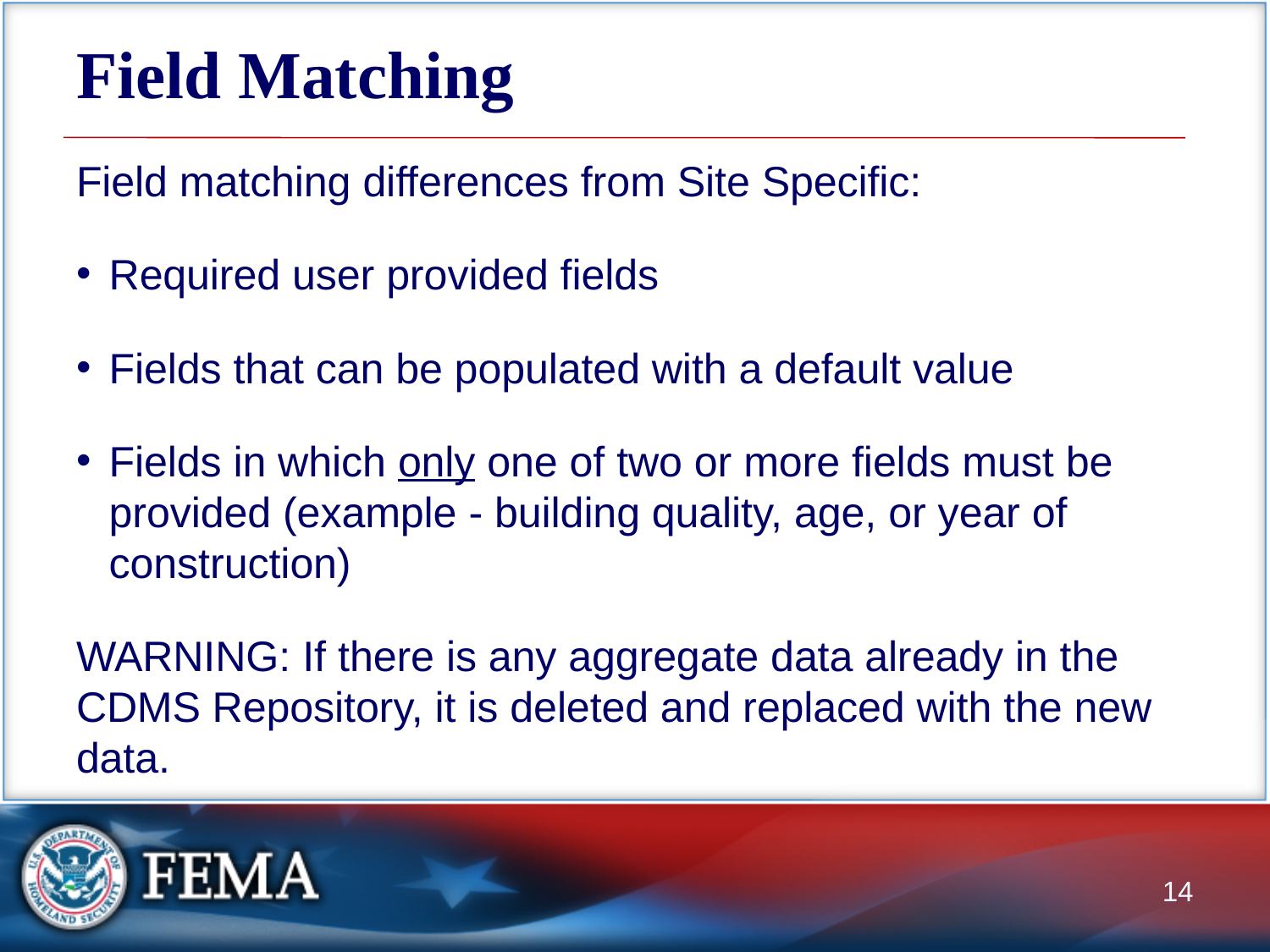

# Field Matching
Field matching differences from Site Specific:
Required user provided fields
Fields that can be populated with a default value
Fields in which only one of two or more fields must be provided (example - building quality, age, or year of construction)
WARNING: If there is any aggregate data already in the CDMS Repository, it is deleted and replaced with the new data.
14